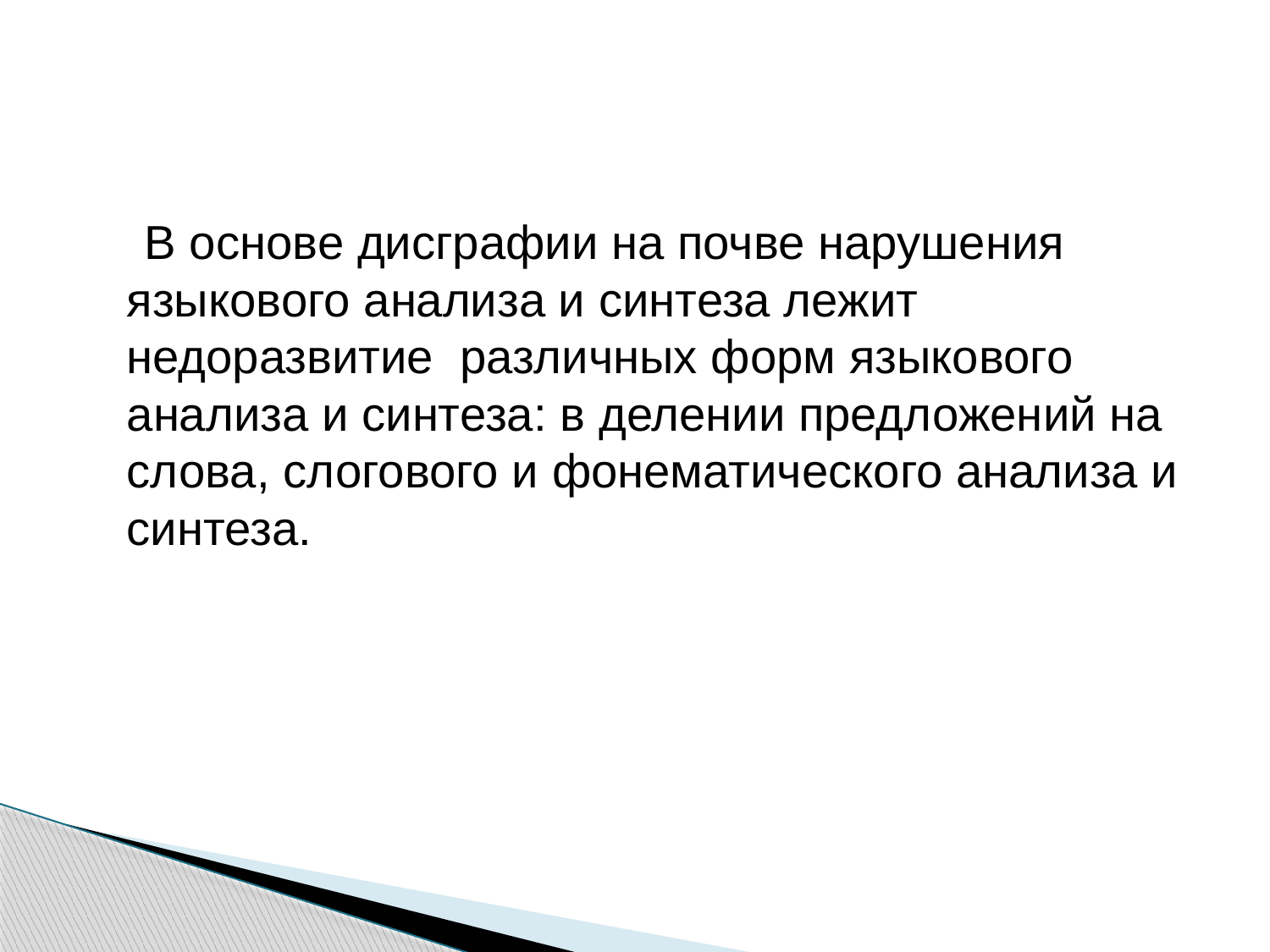

#
    В основе дисграфии на почве нарушения языкового анализа и синтеза лежит недоразвитие  различных форм языкового анализа и синтеза: в делении предложений на слова, слогового и фонематического анализа и синтеза.